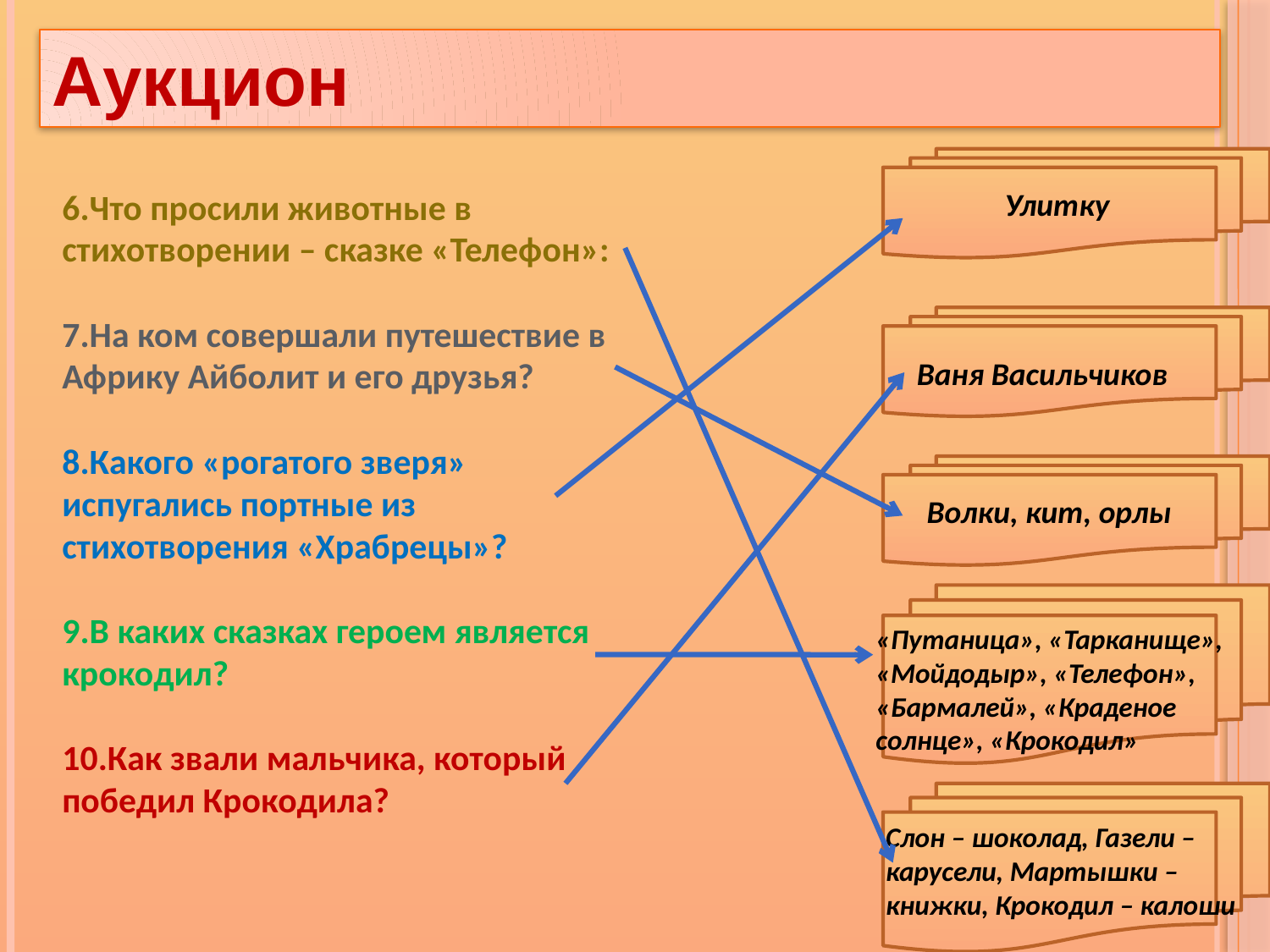

Аукцион

6.Что просили животные в стихотворении – сказке «Телефон»:

7.На ком совершали путешествие в Африку Айболит и его друзья?

8.Какого «рогатого зверя» испугались портные из стихотворения «Храбрецы»?

9.В каких сказках героем является крокодил?

10.Как звали мальчика, который победил Крокодила?
Улитку

Ваня Васильчиков

Волки, кит, орлы

«Путаница», «Тарканище», «Мойдодыр», «Телефон», «Бармалей», «Краденое солнце», «Крокодил»

Слон – шоколад, Газели – карусели, Мартышки – книжки, Крокодил – калоши